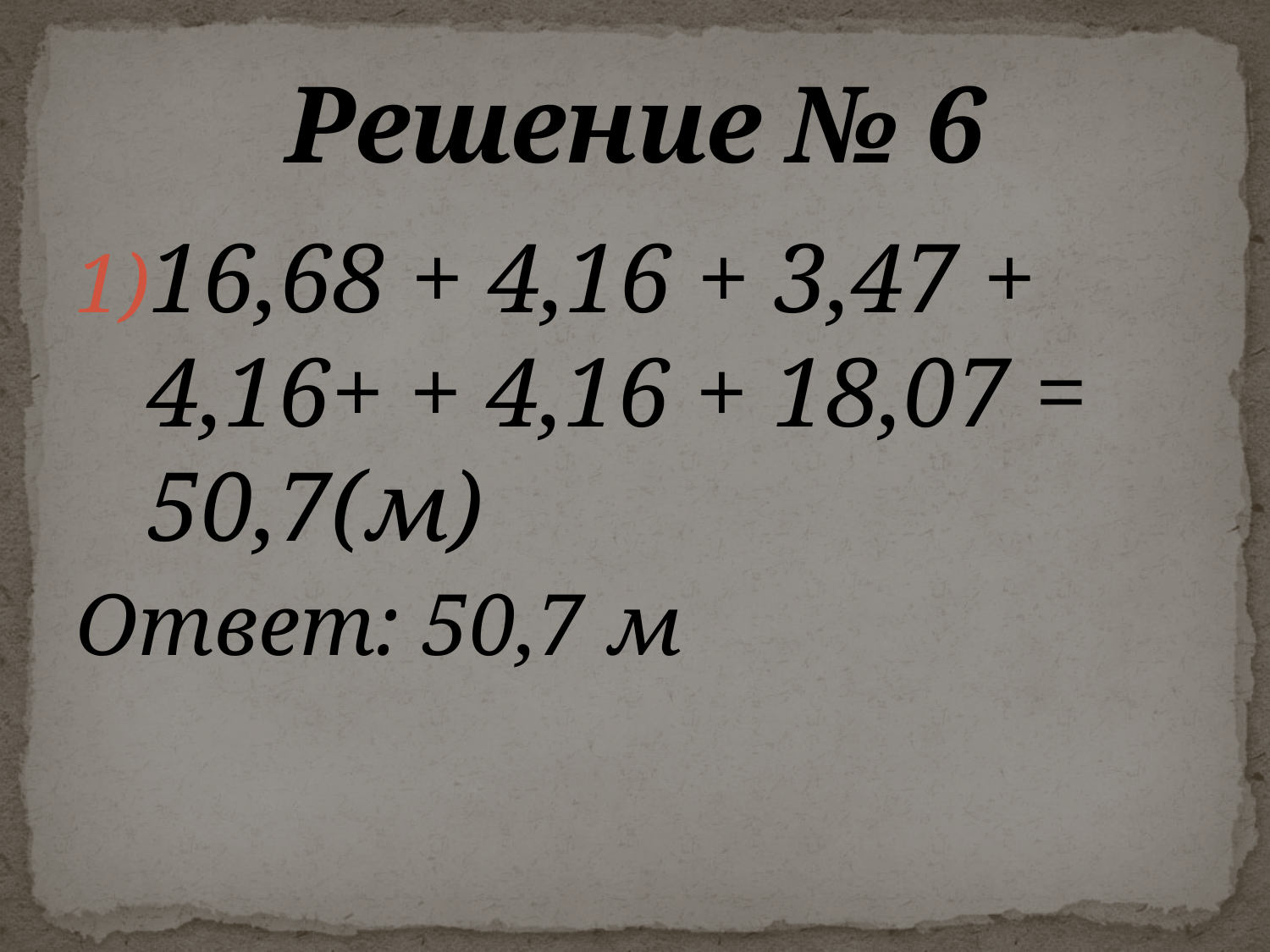

# Решение № 6
16,68 + 4,16 + 3,47 + 4,16+ + 4,16 + 18,07 = 50,7(м)
Ответ: 50,7 м